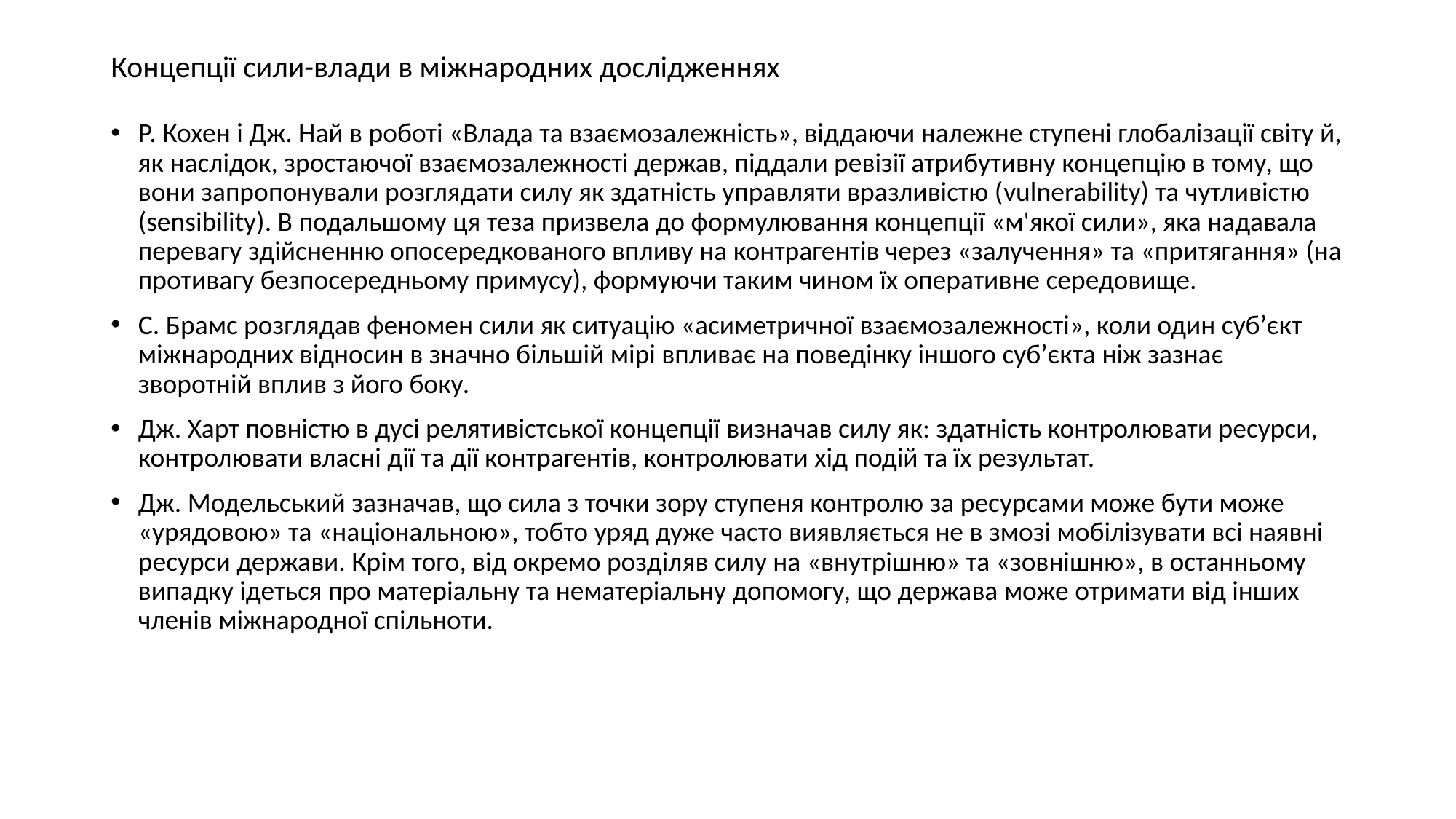

# Концепції сили-влади в міжнародних дослідженнях
Р. Кохен і Дж. Най в роботі «Влада та взаємозалежність», віддаючи належне ступені глобалізації світу й, як наслідок, зростаючої взаємозалежності держав, піддали ревізії атрибутивну концепцію в тому, що вони запропонували розглядати силу як здатність управляти вразливістю (vulnerability) та чутливістю (sensibility). В подальшому ця теза призвела до формулювання концепції «м'якої сили», яка надавала перевагу здійсненню опосередкованого впливу на контрагентів через «залучення» та «притягання» (на противагу безпосередньому примусу), формуючи таким чином їх оперативне середовище.
С. Брамс розглядав феномен сили як ситуацію «асиметричної взаємозалежності», коли один суб’єкт міжнародних відносин в значно більшій мірі впливає на поведінку іншого суб’єкта ніж зазнає зворотній вплив з його боку.
Дж. Харт повністю в дусі релятивістської концепції визначав силу як: здатність контролювати ресурси, контролювати власні дії та дії контрагентів, контролювати хід подій та їх результат.
Дж. Модельський зазначав, що сила з точки зору ступеня контролю за ресурсами може бути може «урядовою» та «національною», тобто уряд дуже часто виявляється не в змозі мобілізувати всі наявні ресурси держави. Крім того, від окремо розділяв силу на «внутрішню» та «зовнішню», в останньому випадку ідеться про матеріальну та нематеріальну допомогу, що держава може отримати від інших членів міжнародної спільноти.